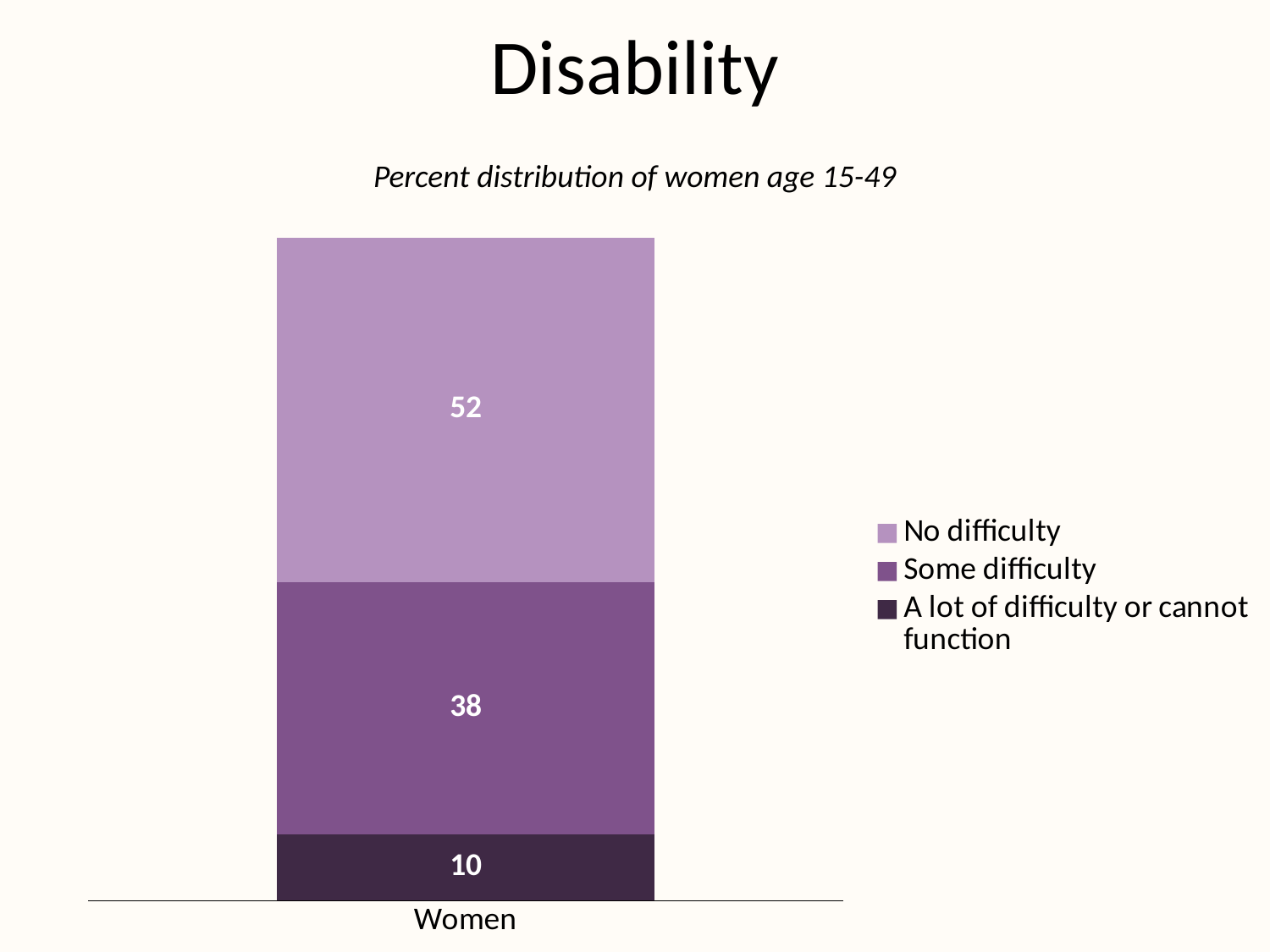

# Disability
Percent distribution of women age 15-49

### Chart

| Category | A lot of difficulty or cannot function | Some difficulty | No difficulty |
|---|---|---|---|
| Women | 10.0 | 38.0 | 52.0 |